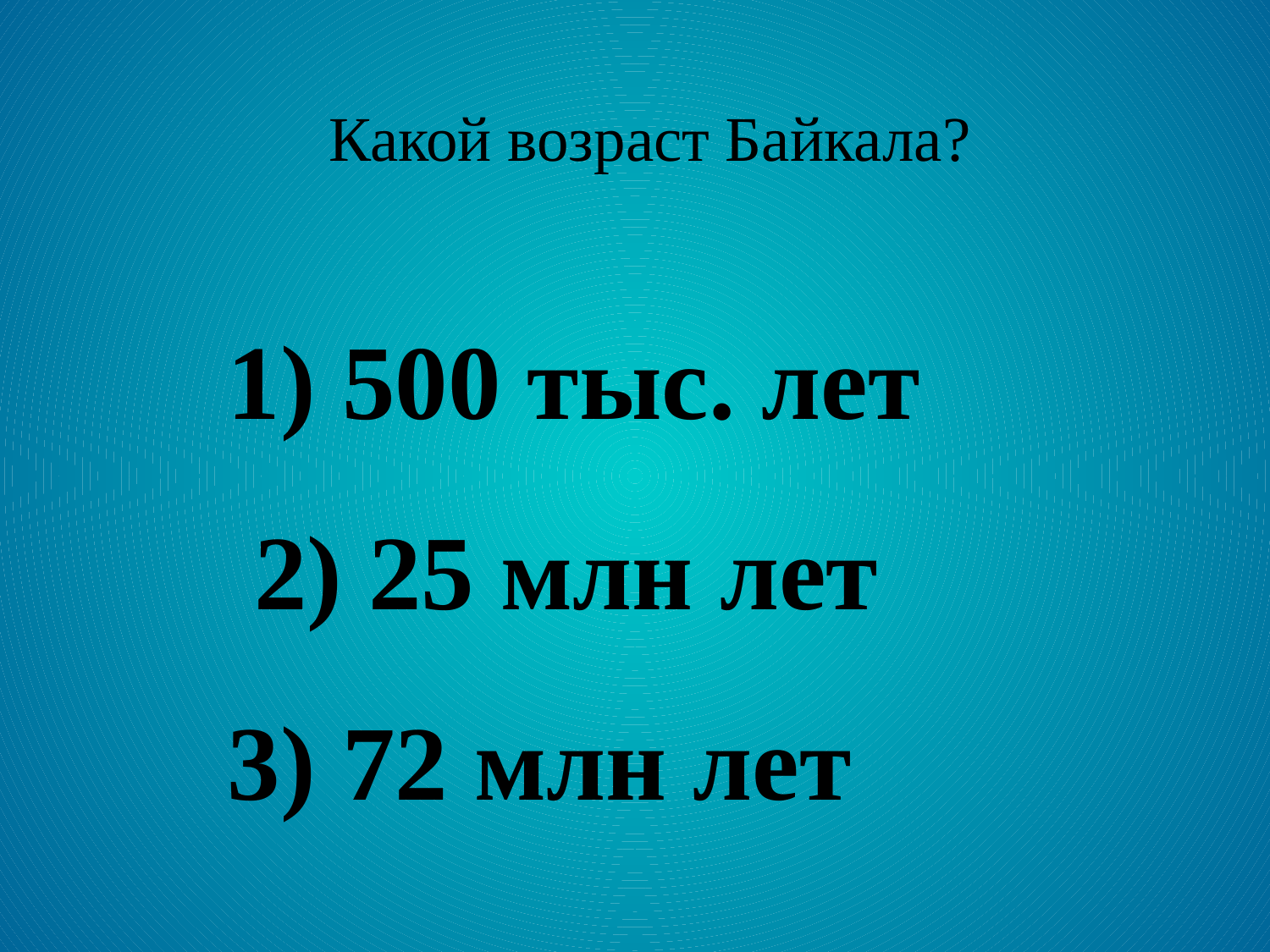

Какой возраст Байкала?

1) 500 тыс. лет
 2) 25 млн лет
3) 72 млн лет